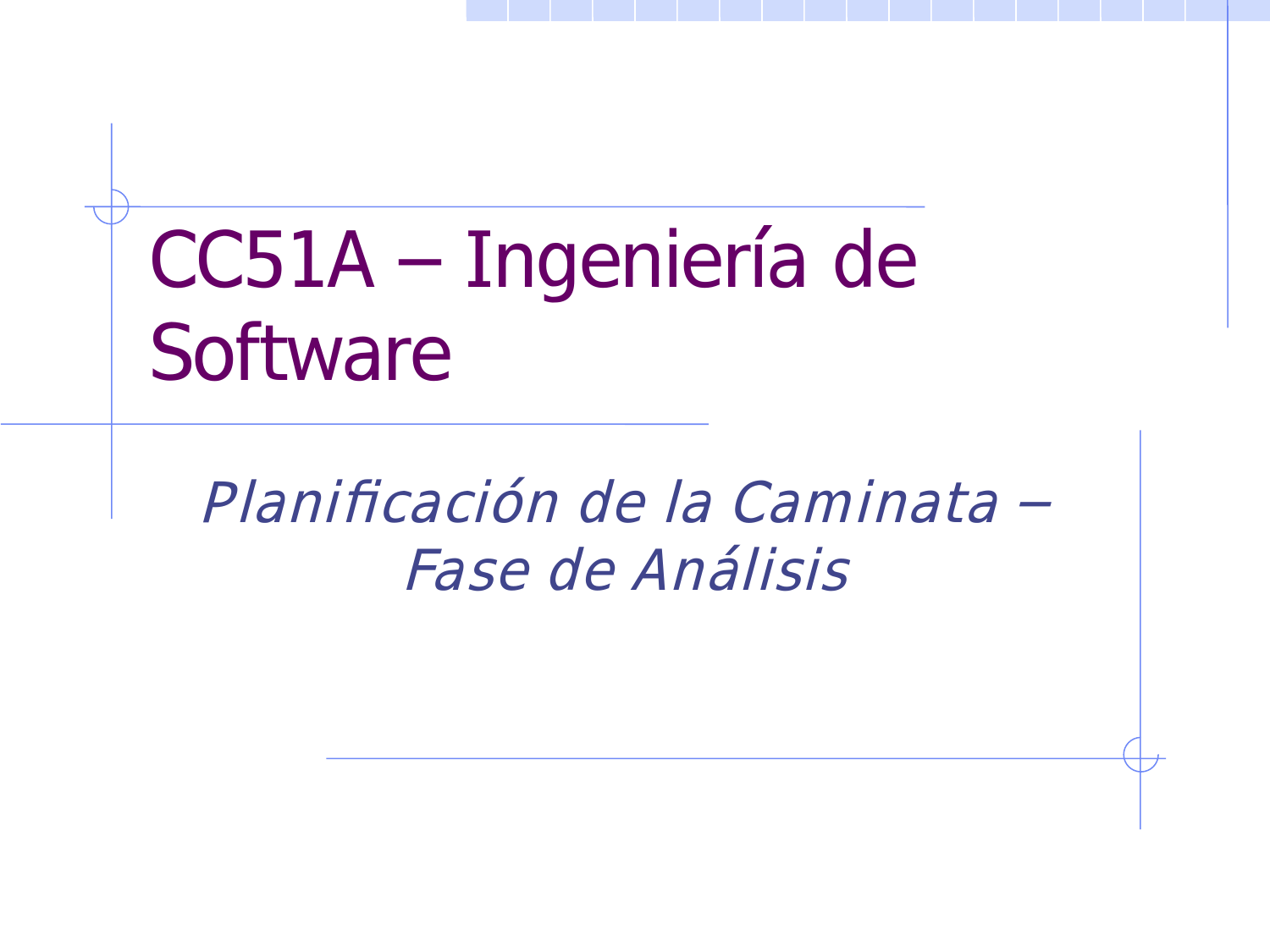

# CC51A – Ingeniería de Software
Planificación de la Caminata – Fase de Análisis